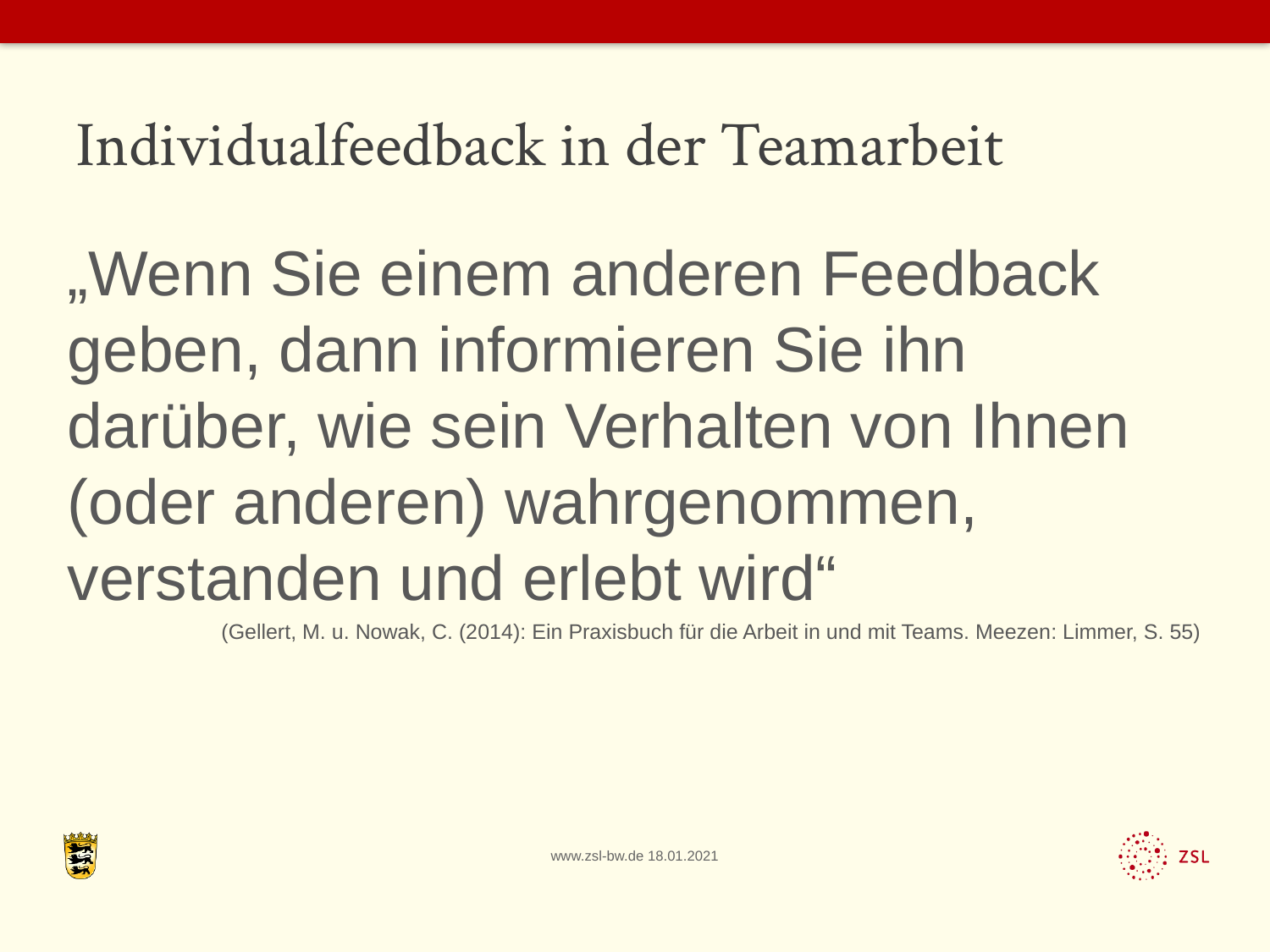

# Individualfeedback in der Teamarbeit
„Wenn Sie einem anderen Feedback geben, dann informieren Sie ihn darüber, wie sein Verhalten von Ihnen (oder anderen) wahrgenommen, verstanden und erlebt wird“
(Gellert, M. u. Nowak, C. (2014): Ein Praxisbuch für die Arbeit in und mit Teams. Meezen: Limmer, S. 55)